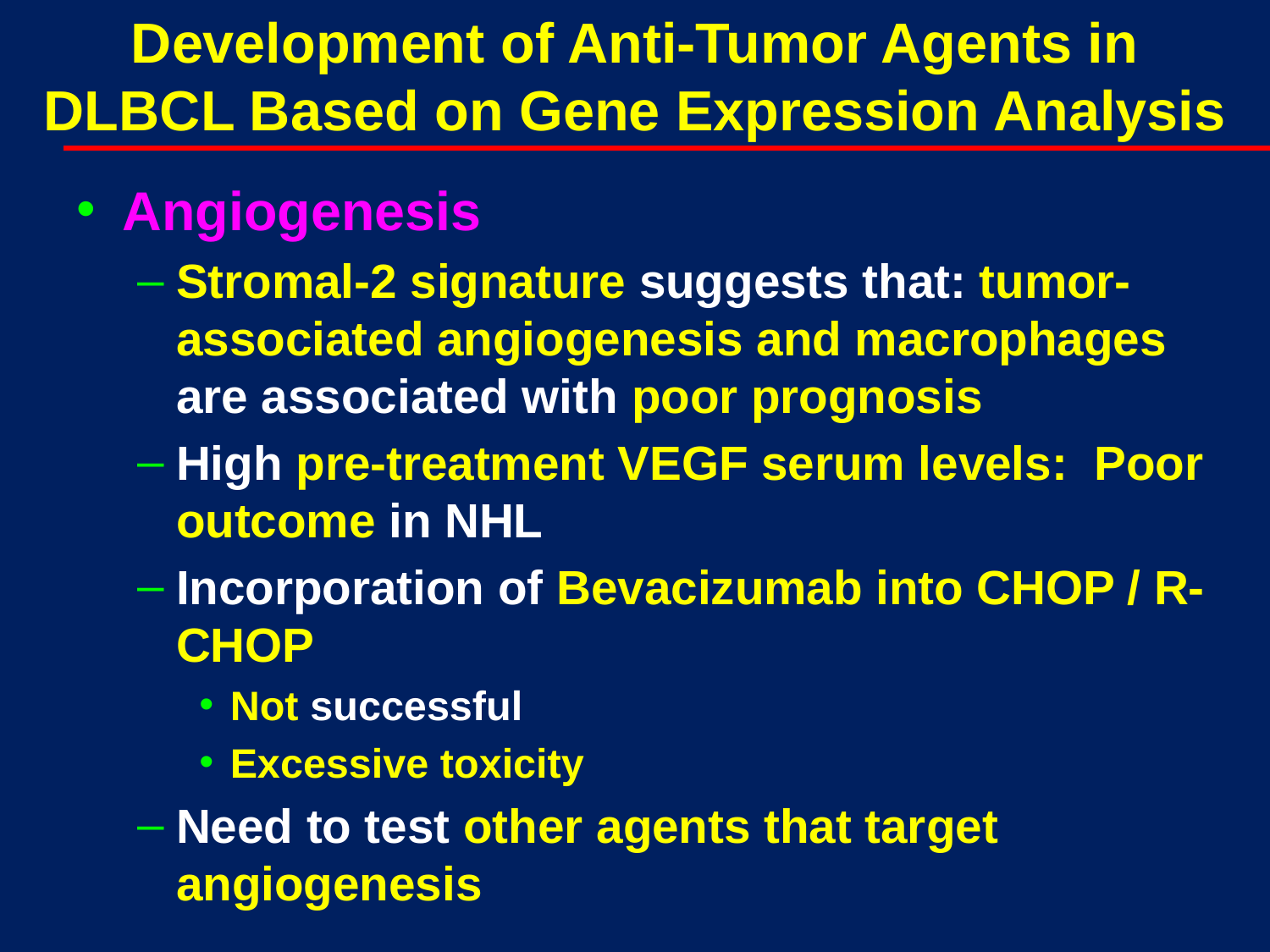

# Development of Anti-Tumor Agents in DLBCL Based on Gene Expression Analysis
Angiogenesis
Stromal-2 signature suggests that: tumor-associated angiogenesis and macrophages are associated with poor prognosis
High pre-treatment VEGF serum levels:  Poor outcome in NHL
Incorporation of Bevacizumab into CHOP / R-CHOP
Not successful
Excessive toxicity
Need to test other agents that target angiogenesis